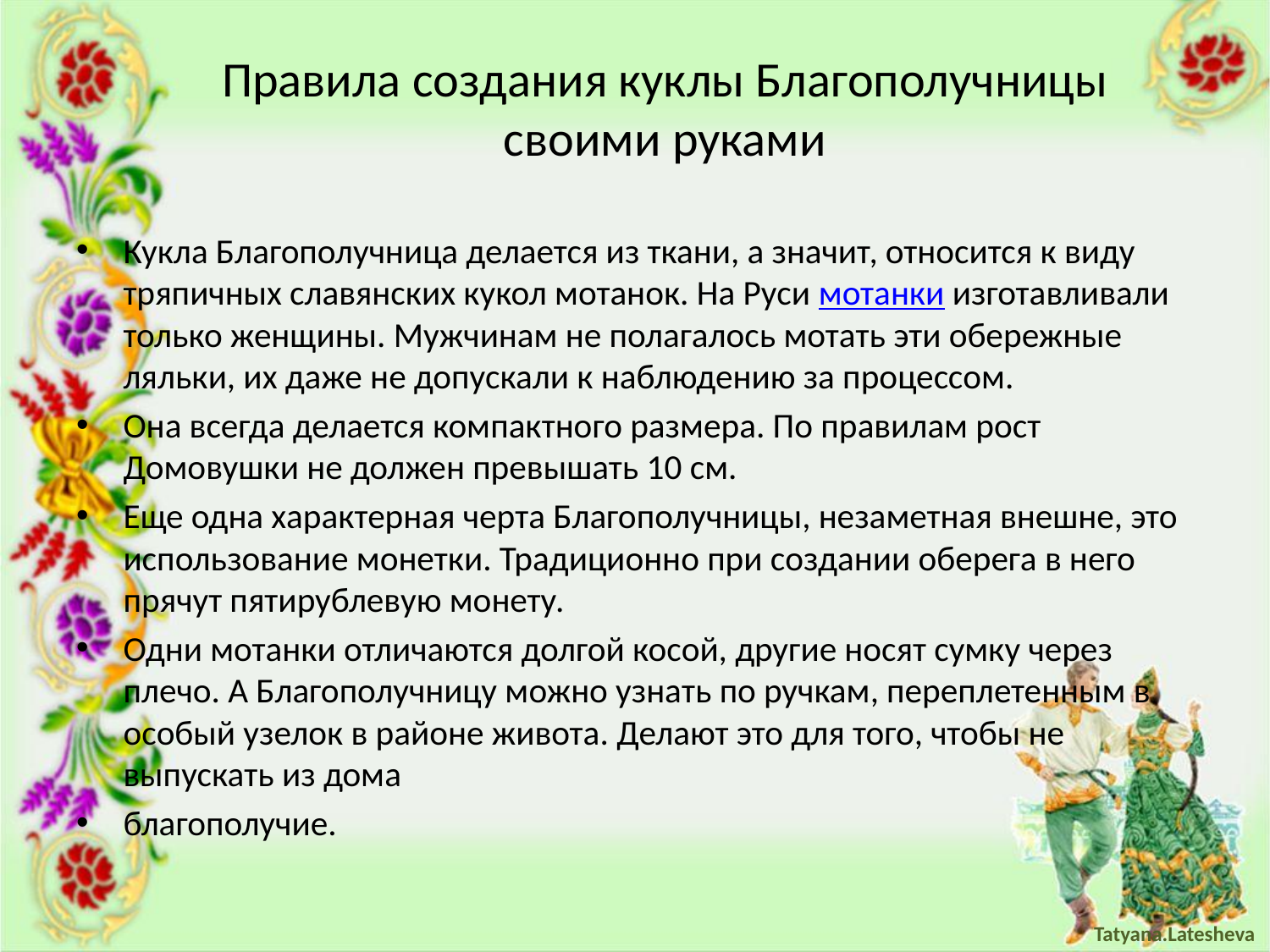

# Правила создания куклы Благополучницы своими руками
Кукла Благополучница делается из ткани, а значит, относится к виду тряпичных славянских кукол мотанок. На Руси мотанки изготавливали только женщины. Мужчинам не полагалось мотать эти обережные ляльки, их даже не допускали к наблюдению за процессом.
Она всегда делается компактного размера. По правилам рост Домовушки не должен превышать 10 см.
Еще одна характерная черта Благополучницы, незаметная внешне, это использование монетки. Традиционно при создании оберега в него прячут пятирублевую монету.
Одни мотанки отличаются долгой косой, другие носят сумку через плечо. А Благополучницу можно узнать по ручкам, переплетенным в особый узелок в районе живота. Делают это для того, чтобы не выпускать из дома
благополучие.